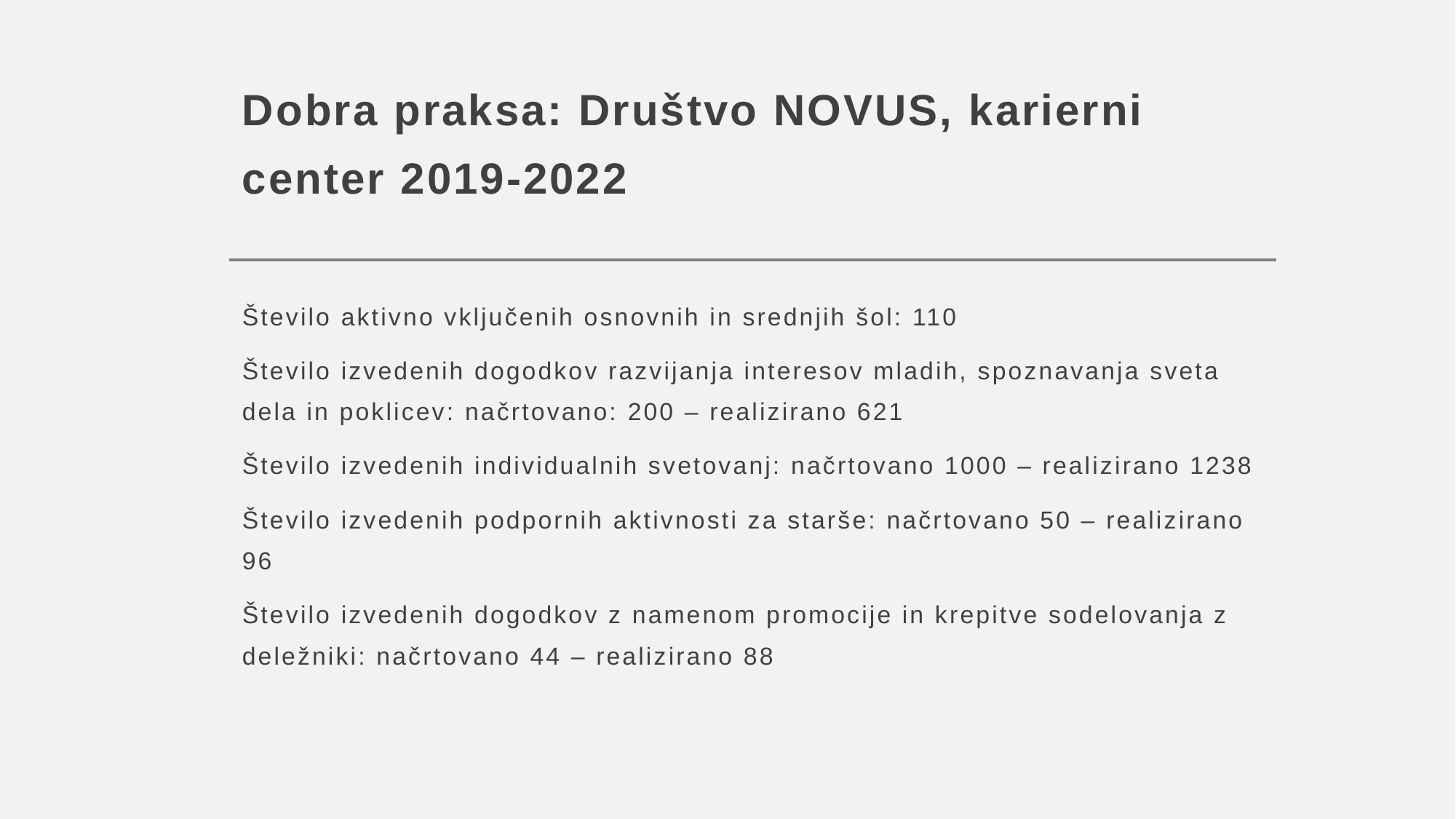

# Dobra praksa: Društvo NOVUS, karierni center 2019-2022
Število aktivno vključenih osnovnih in srednjih šol: 110
Število izvedenih dogodkov razvijanja interesov mladih, spoznavanja sveta dela in poklicev: načrtovano: 200 – realizirano 621
Število izvedenih individualnih svetovanj: načrtovano 1000 – realizirano 1238
Število izvedenih podpornih aktivnosti za starše: načrtovano 50 – realizirano 96
Število izvedenih dogodkov z namenom promocije in krepitve sodelovanja z deležniki: načrtovano 44 – realizirano 88